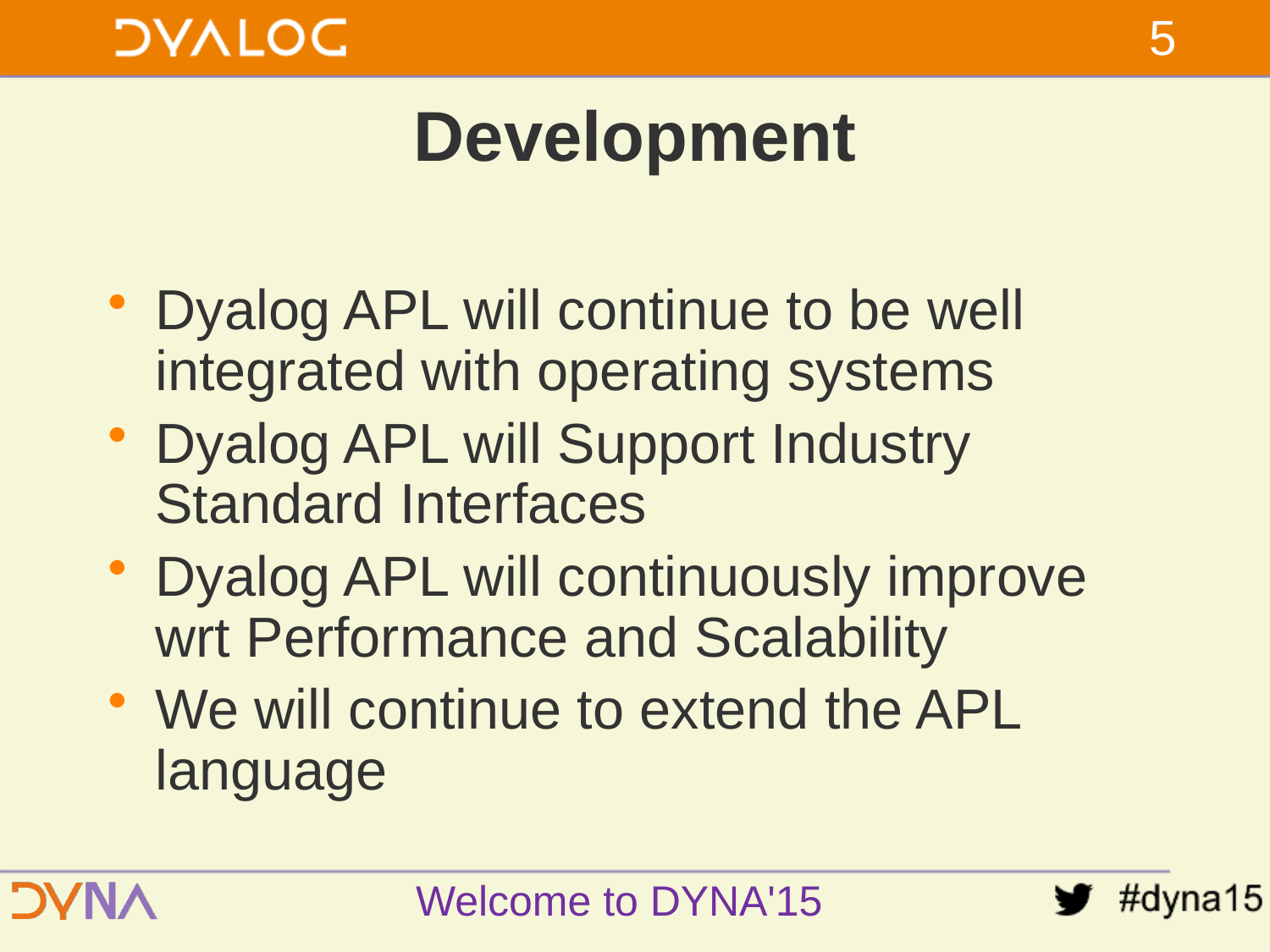

5
# Development
Dyalog APL will continue to be well integrated with operating systems
Dyalog APL will Support Industry Standard Interfaces
Dyalog APL will continuously improve wrt Performance and Scalability
We will continue to extend the APL language

Welcome to DYNA'15